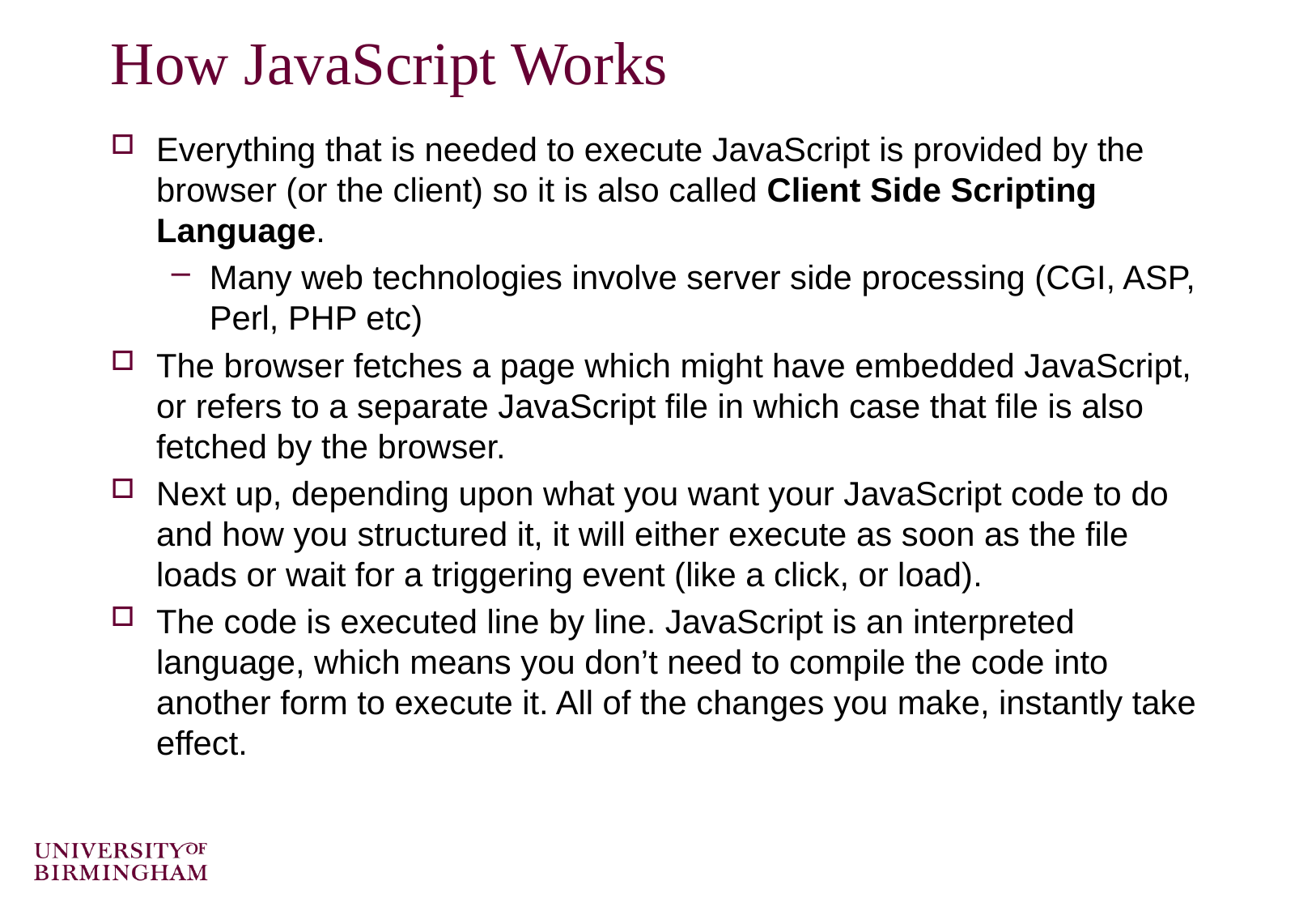

# How JavaScript Works
Everything that is needed to execute JavaScript is provided by the browser (or the client) so it is also called Client Side Scripting Language.
Many web technologies involve server side processing (CGI, ASP, Perl, PHP etc)
The browser fetches a page which might have embedded JavaScript, or refers to a separate JavaScript file in which case that file is also fetched by the browser.
Next up, depending upon what you want your JavaScript code to do and how you structured it, it will either execute as soon as the file loads or wait for a triggering event (like a click, or load).
The code is executed line by line. JavaScript is an interpreted language, which means you don’t need to compile the code into another form to execute it. All of the changes you make, instantly take effect.